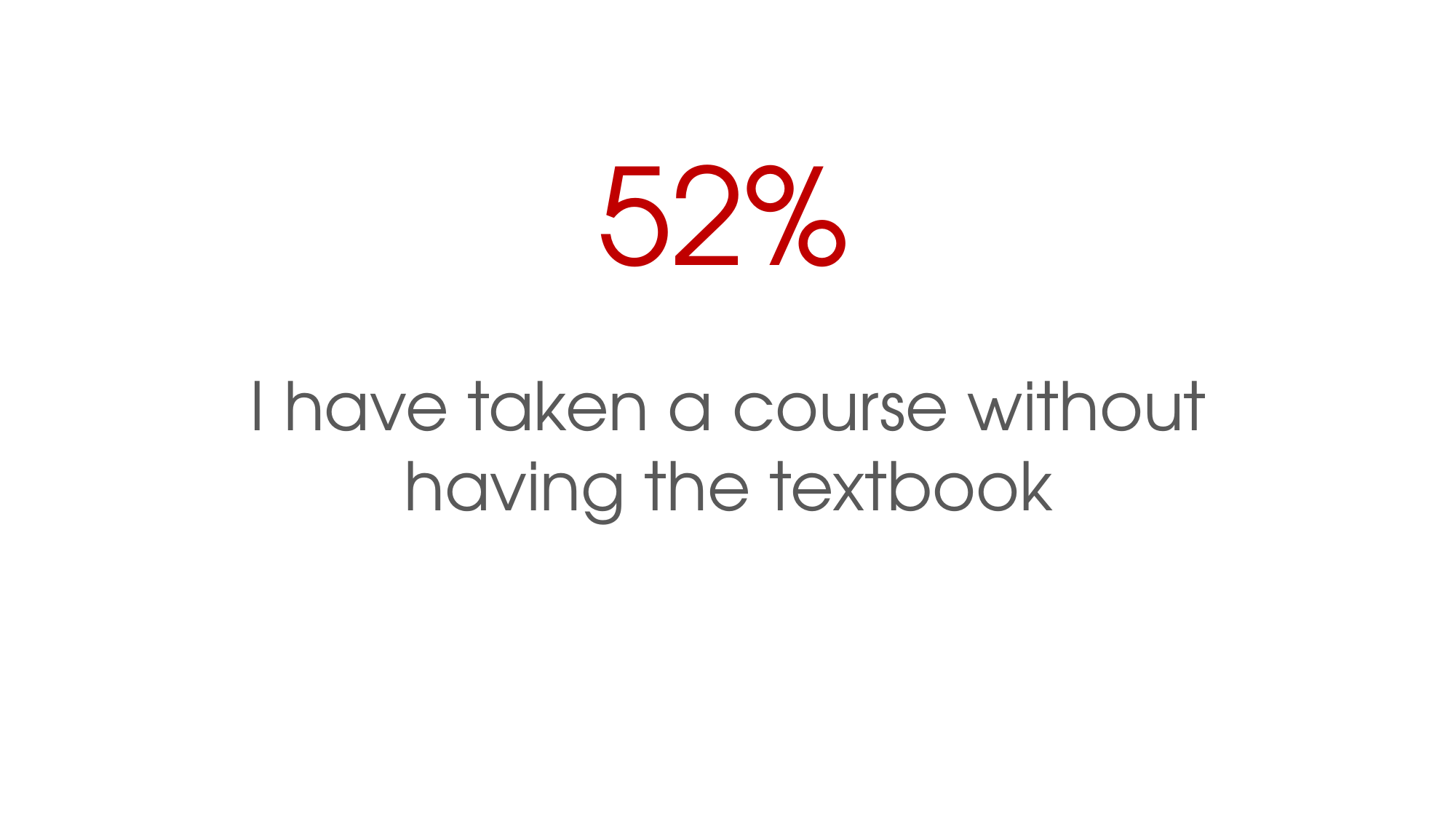

# 52%
I have taken a course without having the textbook